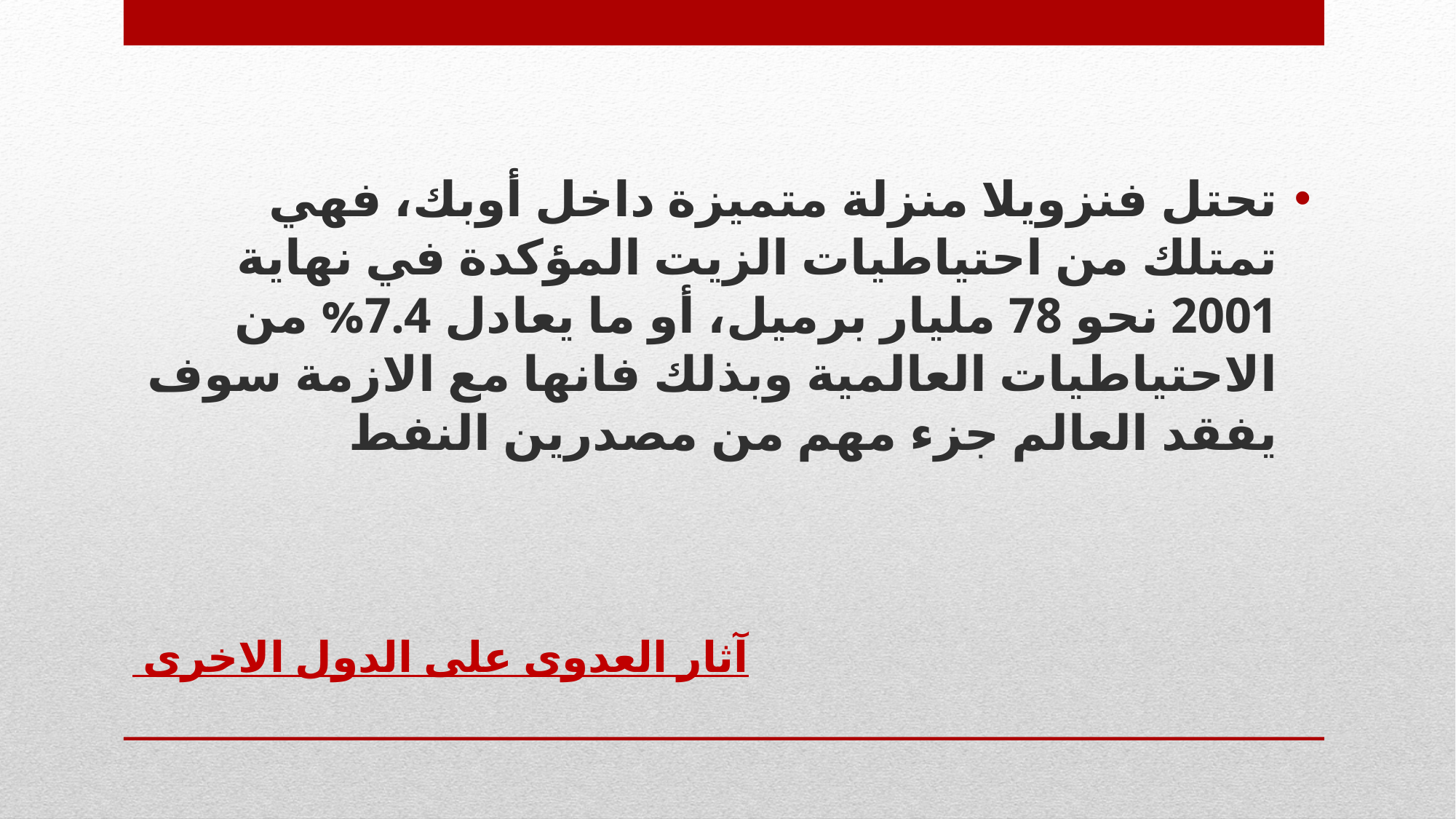

تحتل فنزويلا منزلة متميزة داخل أوبك، فهي تمتلك من احتياطيات الزيت المؤكدة في نهاية 2001 نحو 78 مليار برميل، أو ما يعادل 7.4% من الاحتياطيات العالمية وبذلك فانها مع الازمة سوف يفقد العالم جزء مهم من مصدرين النفط
# آثار العدوى على الدول الاخرى